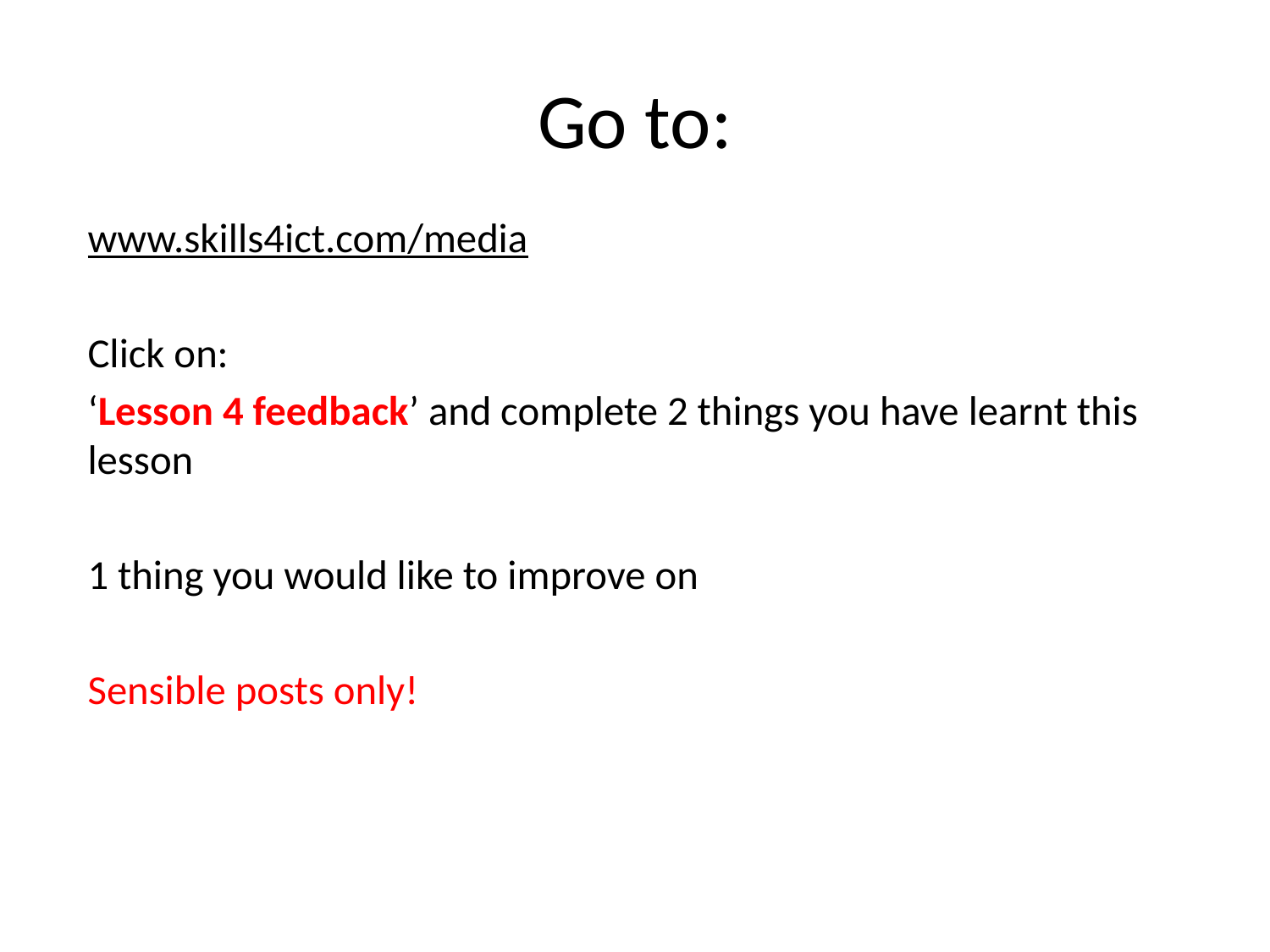

# Go to:
www.skills4ict.com/media

Click on:
‘Lesson 4 feedback’ and complete 2 things you have learnt this lesson

1 thing you would like to improve on

Sensible posts only!